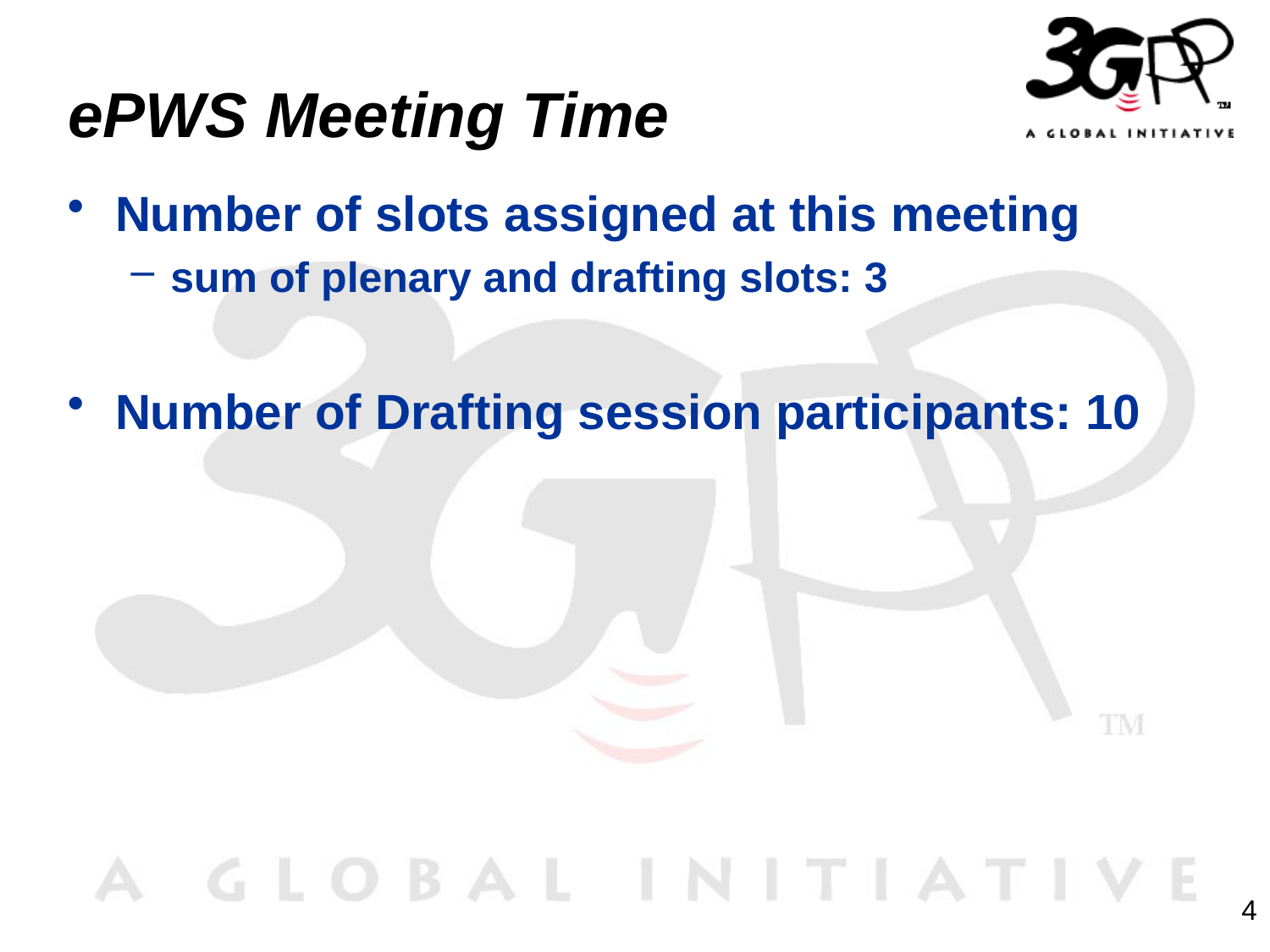

# ePWS Meeting Time
Number of slots assigned at this meeting
sum of plenary and drafting slots: 3

Number of Drafting session participants: 10

4